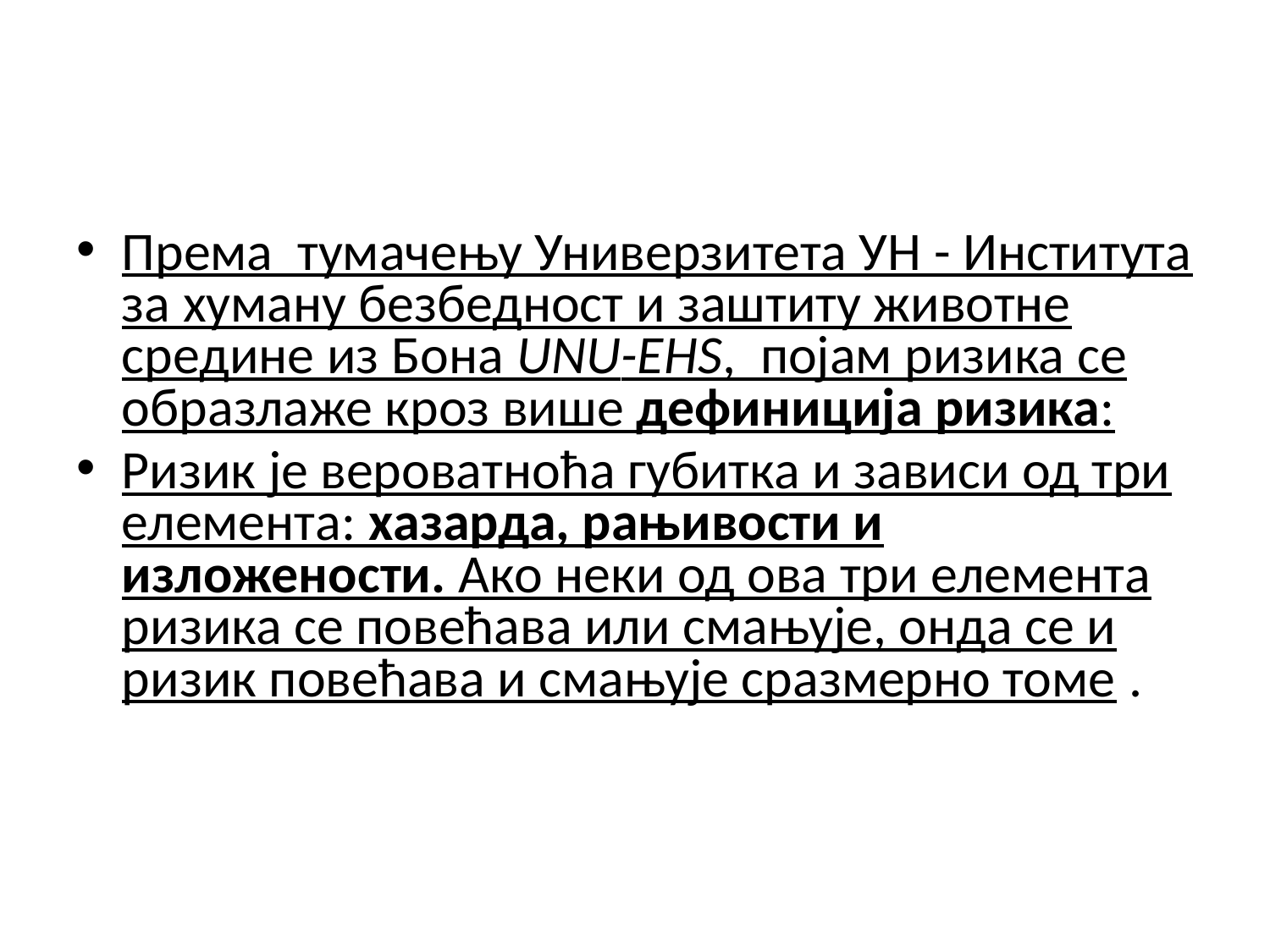

#
Према  тумачењу Универзитета УН - Института за хуману безбедност и заштиту животне средине из Бона UNU-EHS,  појам ризика се образлаже кроз више дефиниција ризика:
Ризик је вероватноћа губитка и зависи од три елемента: хазарда, рањивости и изложености. Ако неки од ова три елемента ризика се повећава или смањује, онда се и ризик повећава и смањује сразмерно томе .